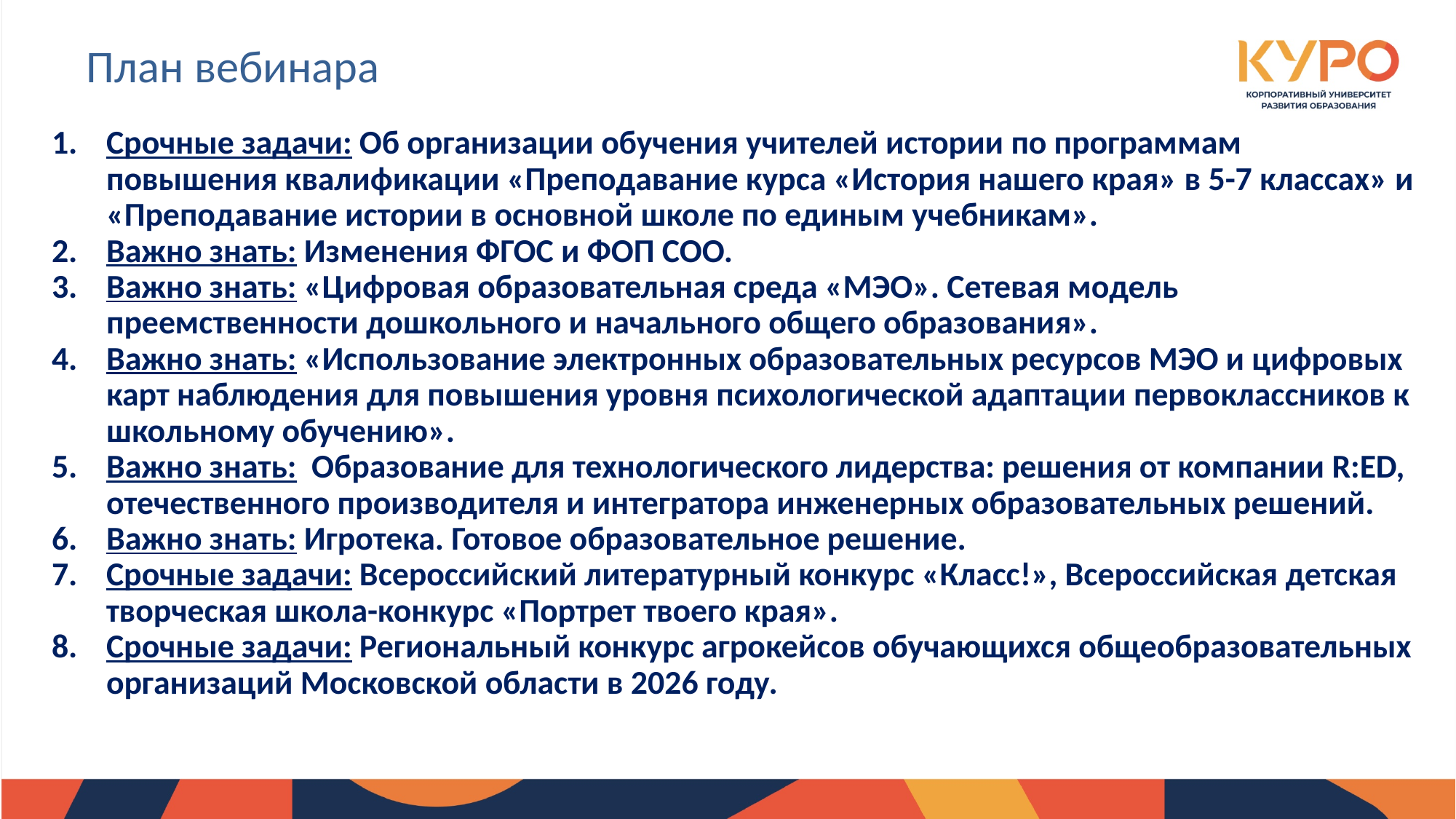

План вебинара
Срочные задачи: Об организации обучения учителей истории по программам повышения квалификации «Преподавание курса «История нашего края» в 5-7 классах» и «Преподавание истории в основной школе по единым учебникам».
Важно знать: Изменения ФГОС и ФОП СОО.
Важно знать: «Цифровая образовательная среда «МЭО». Сетевая модель преемственности дошкольного и начального общего образования».
Важно знать: «Использование электронных образовательных ресурсов МЭО и цифровых карт наблюдения для повышения уровня психологической адаптации первоклассников к школьному обучению».
Важно знать:  Образование для технологического лидерства: решения от компании R:ED, отечественного производителя и интегратора инженерных образовательных решений.
Важно знать: Игротека. Готовое образовательное решение.
Срочные задачи: Всероссийский литературный конкурс «Класс!», Всероссийская детская творческая школа-конкурс «Портрет твоего края».
Срочные задачи: Региональный конкурс агрокейсов обучающихся общеобразовательных организаций Московской области в 2026 году.